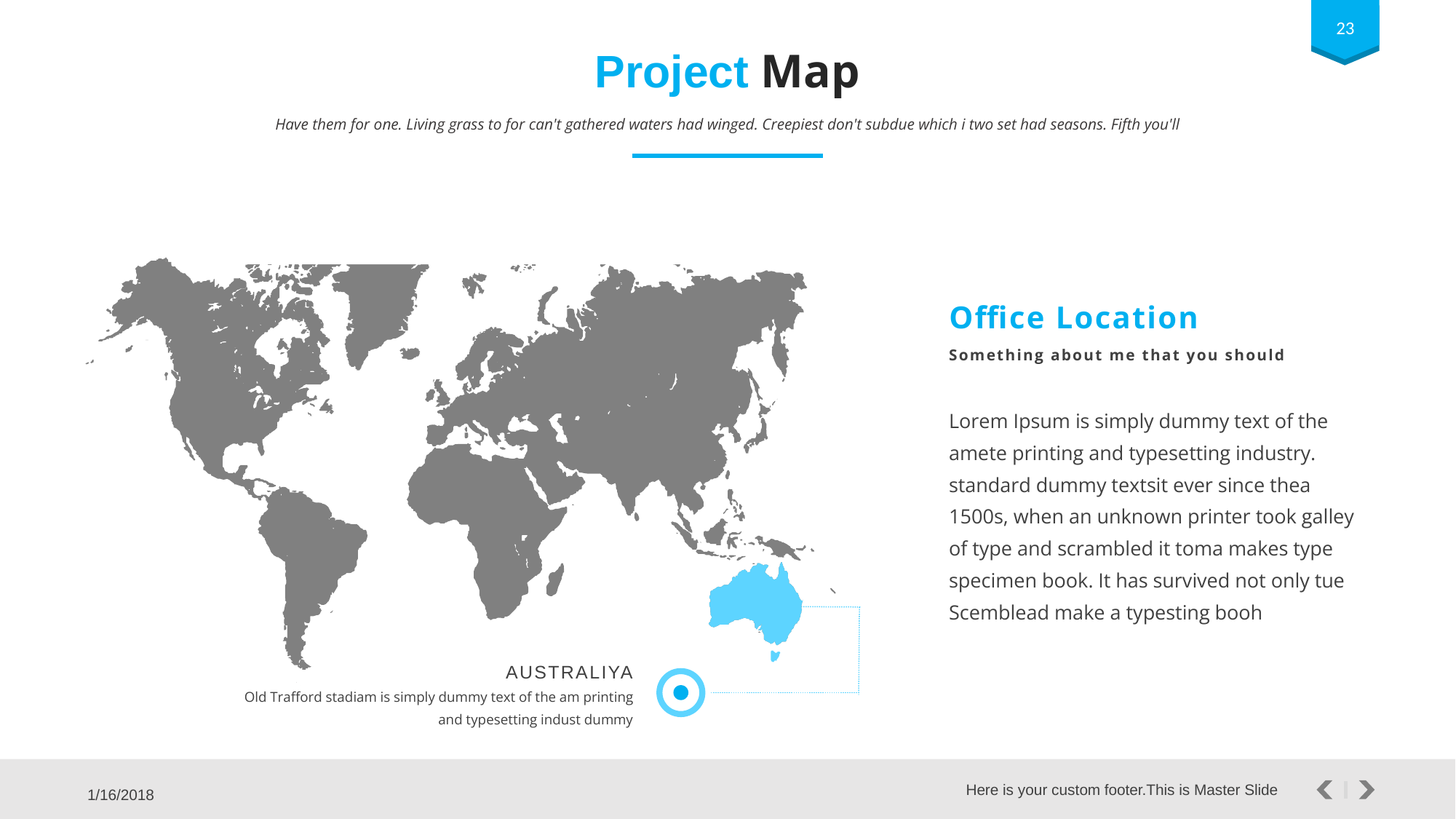

23
Project Map
Have them for one. Living grass to for can't gathered waters had winged. Creepiest don't subdue which i two set had seasons. Fifth you'll

Office Location
Something about me that you should
Lorem Ipsum is simply dummy text of the amete printing and typesetting industry. standard dummy textsit ever since thea 1500s, when an unknown printer took galley of type and scrambled it toma makes type specimen book. It has survived not only tue Scemblead make a typesting booh

AUSTRALIYA

Old Trafford stadiam is simply dummy text of the am printing and typesetting indust dummy

23

Here is your custom footer This is Master slide
Here is your custom footer.This is Master Slide
1/16/2018